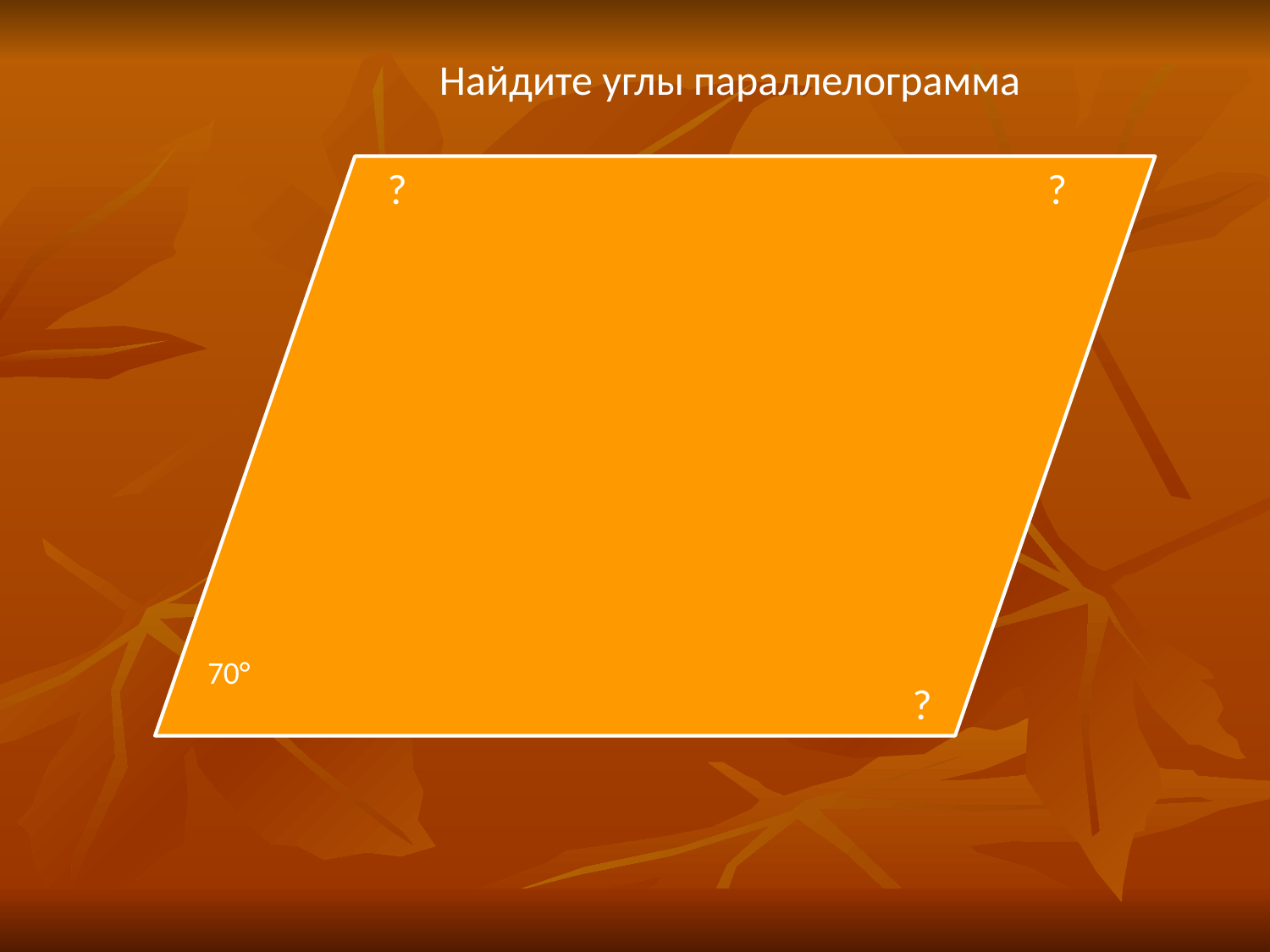

Найдите углы параллелограмма

?
?
70°
?